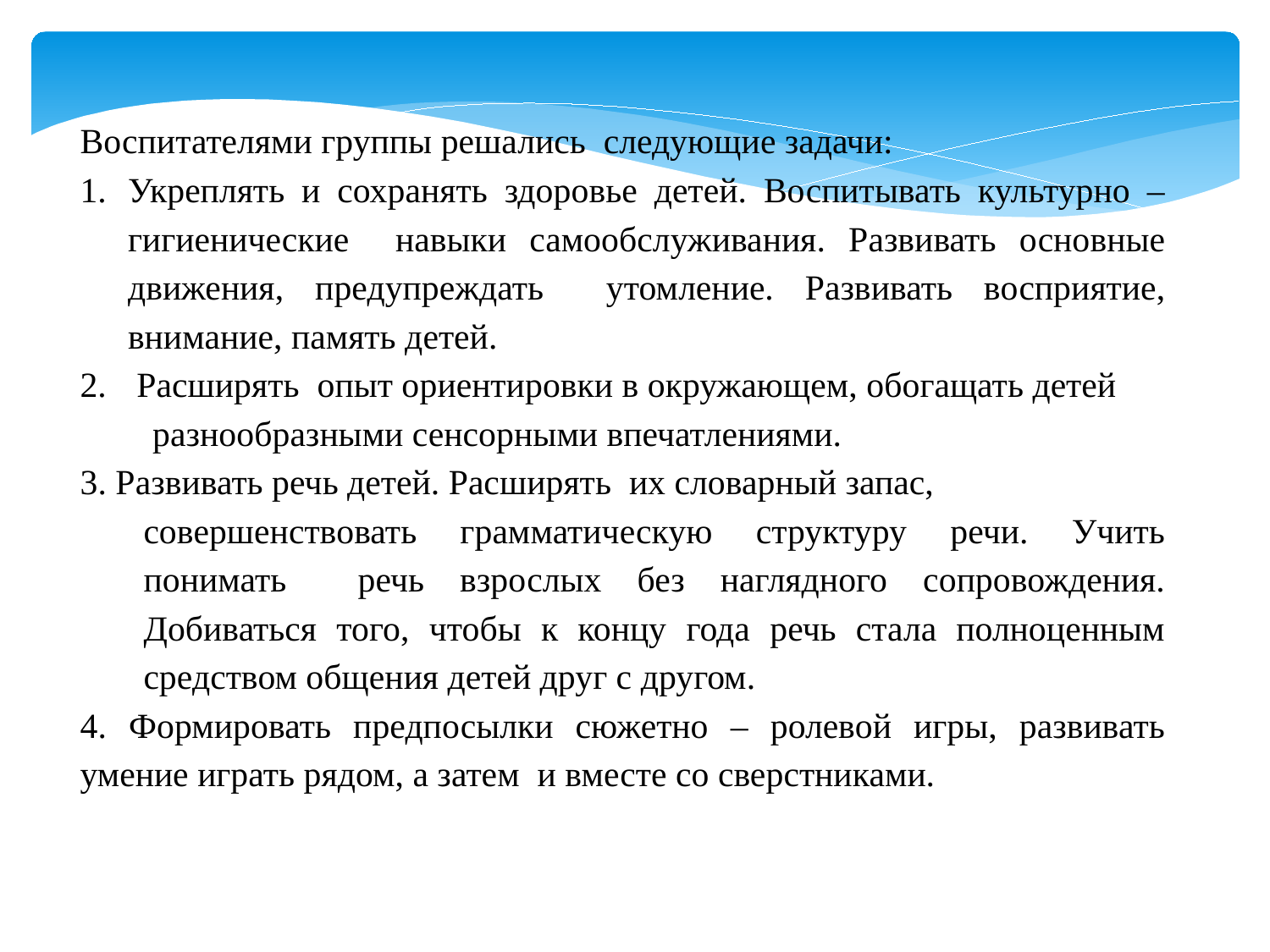

Воспитателями группы решались  следующие задачи:
Укреплять и сохранять здоровье детей. Воспитывать культурно – гигиенические  навыки самообслуживания. Развивать основные движения, предупреждать  утомление. Развивать восприятие, внимание, память детей.
 Расширять  опыт ориентировки в окружающем, обогащать детей
 разнообразными сенсорными впечатлениями.
3. Развивать речь детей. Расширять  их словарный запас,
совершенствовать грамматическую структуру речи. Учить понимать  речь взрослых без наглядного сопровождения. Добиваться того, чтобы к концу года речь стала полноценным средством общения детей друг с другом.
4. Формировать предпосылки сюжетно – ролевой игры, развивать умение играть рядом, а затем  и вместе со сверстниками.